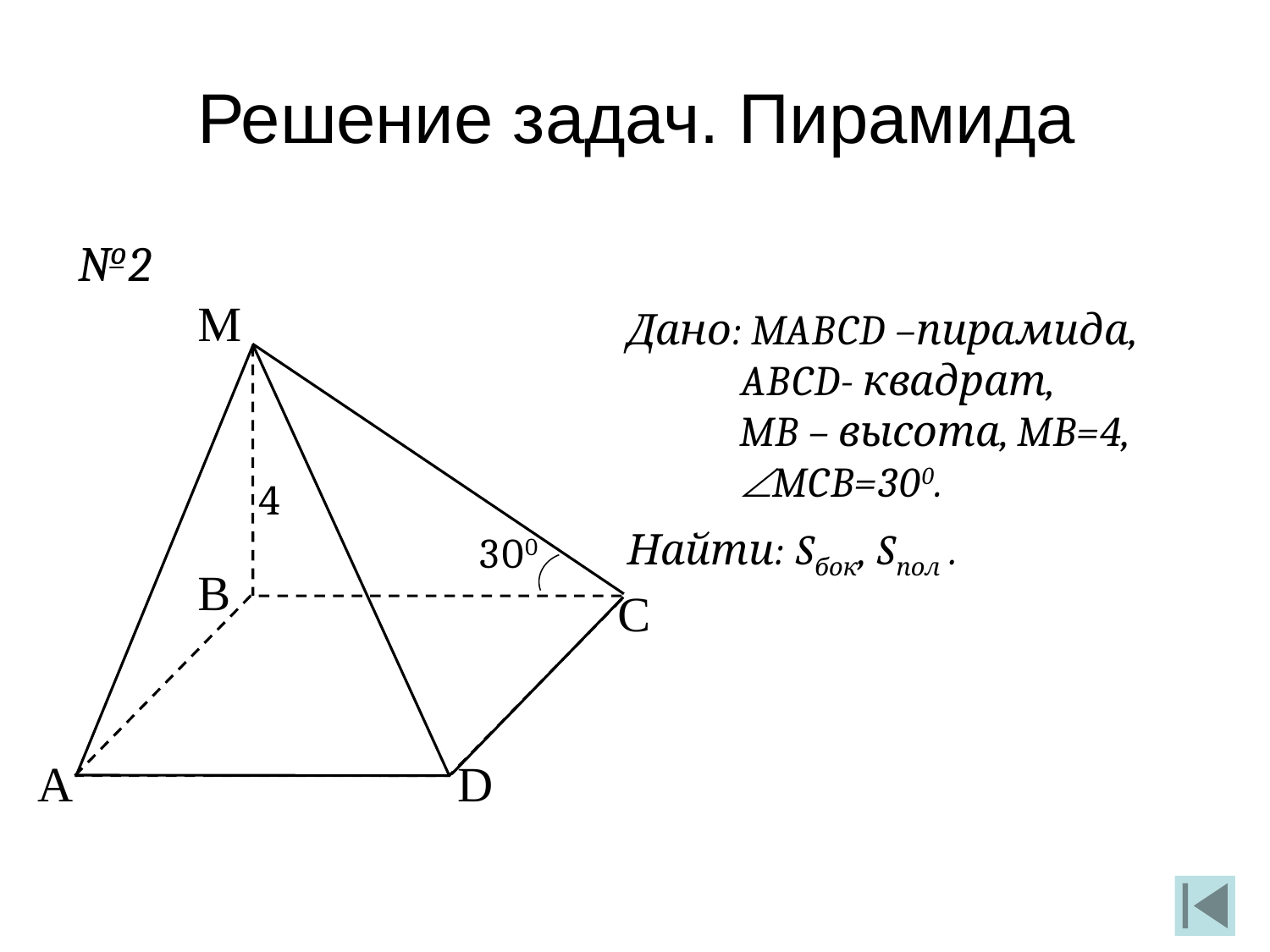

Решение задач. Пирамида
№2
М
Дано: MABCD –пирамида, ABCD- квадрат,
MB – высота, MB=4,
∠MCB=300.
Найти: Sбок, Sпол .

4
300
В

С

А
D